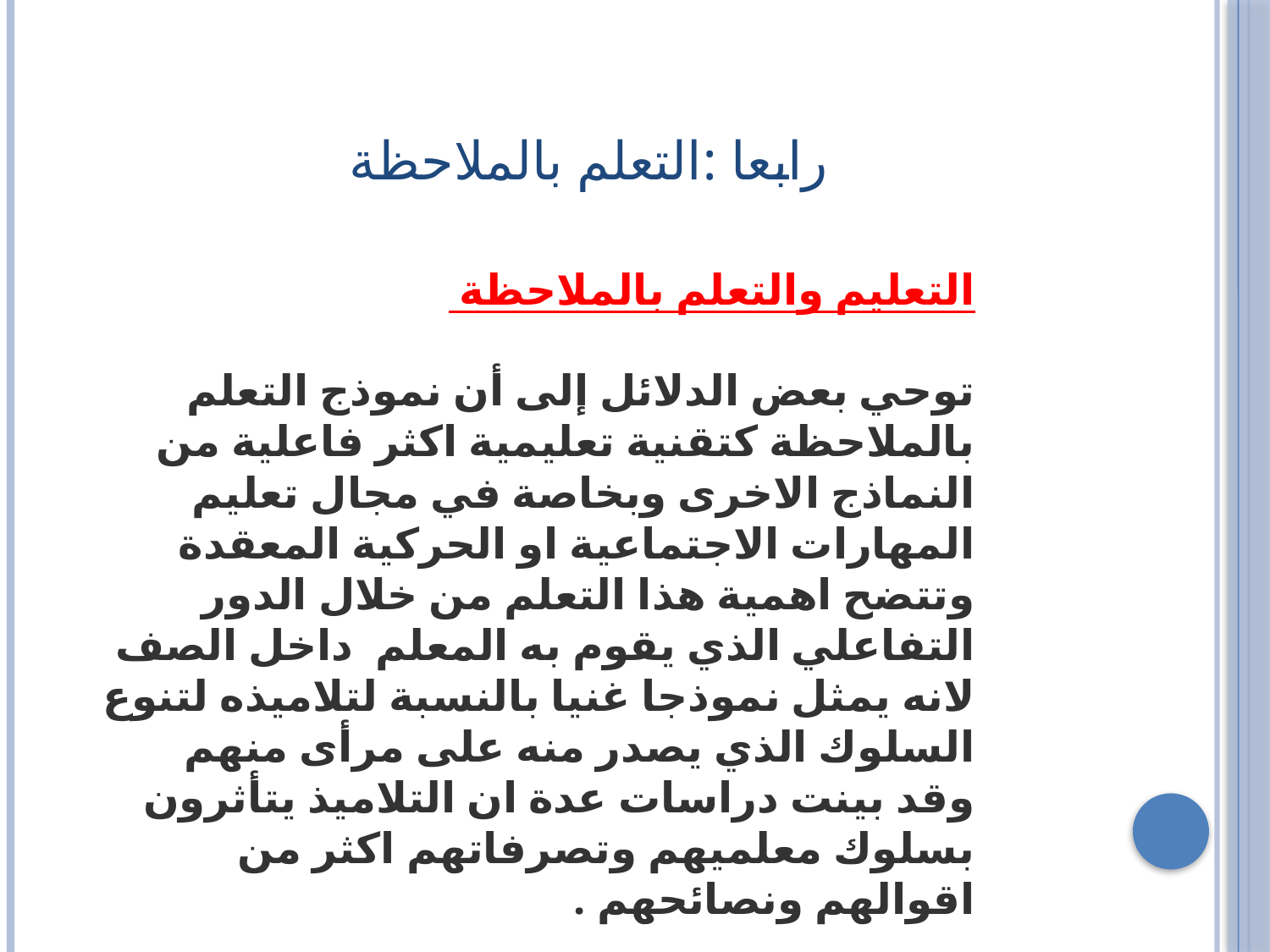

# رابعا :التعلم بالملاحظة

التعليم والتعلم بالملاحظة

توحي بعض الدلائل إلى أن نموذج التعلم بالملاحظة كتقنية تعليمية اكثر فاعلية من النماذج الاخرى وبخاصة في مجال تعليم المهارات الاجتماعية او الحركية المعقدة
وتتضح اهمية هذا التعلم من خلال الدور التفاعلي الذي يقوم به المعلم  داخل الصف لانه يمثل نموذجا غنيا بالنسبة لتلاميذه لتنوع السلوك الذي يصدر منه على مرأى منهم
وقد بينت دراسات عدة ان التلاميذ يتأثرون بسلوك معلميهم وتصرفاتهم اكثر من اقوالهم ونصائحهم .